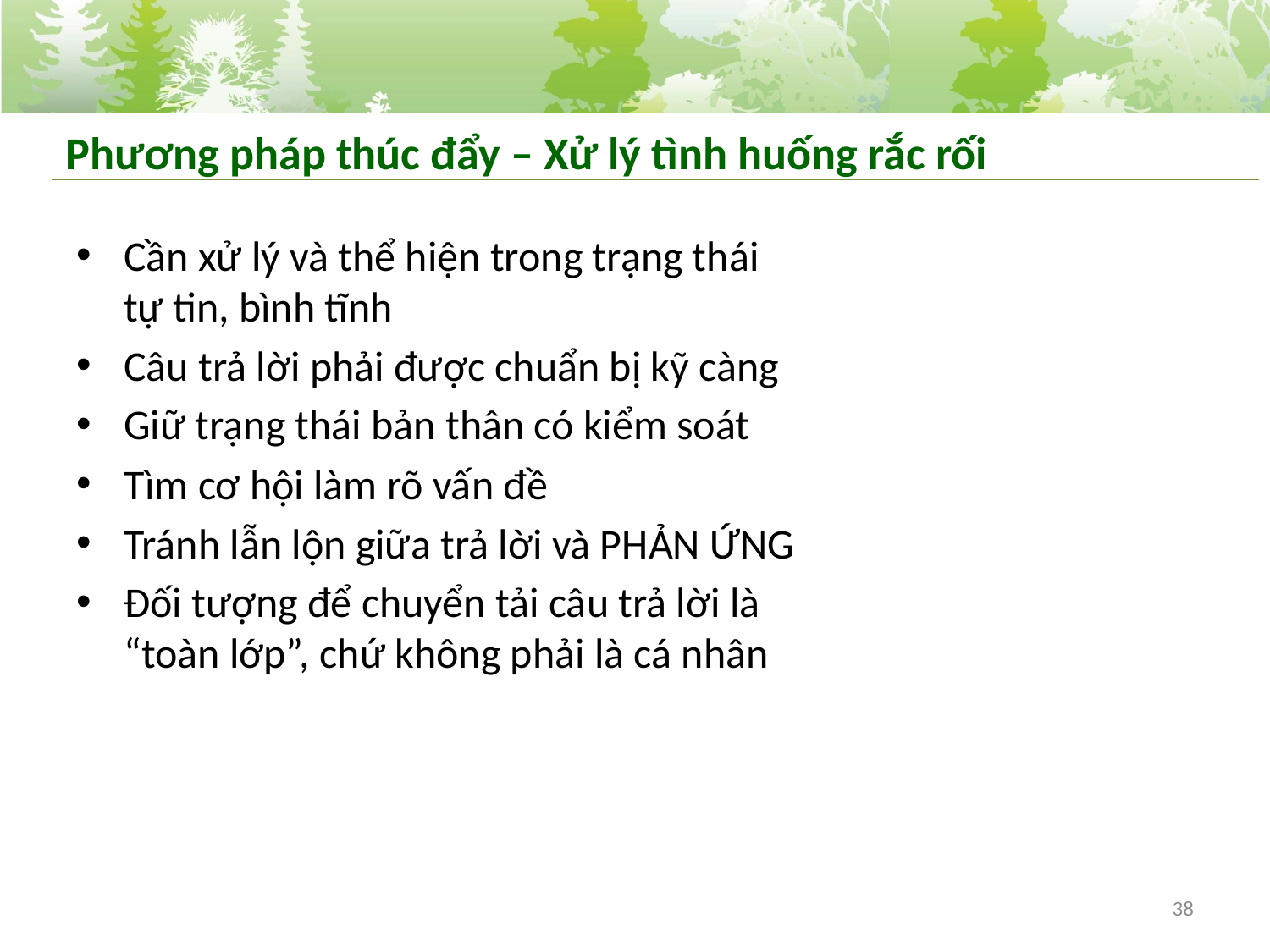

# Phương pháp thúc đẩy – Xử lý tình huống rắc rối
Cần xử lý và thể hiện trong trạng thái tự tin, bình tĩnh
Câu trả lời phải được chuẩn bị kỹ càng
Giữ trạng thái bản thân có kiểm soát
Tìm cơ hội làm rõ vấn đề
Tránh lẫn lộn giữa trả lời và PHẢN ỨNG
Đối tượng để chuyển tải câu trả lời là “toàn lớp”, chứ không phải là cá nhân

38